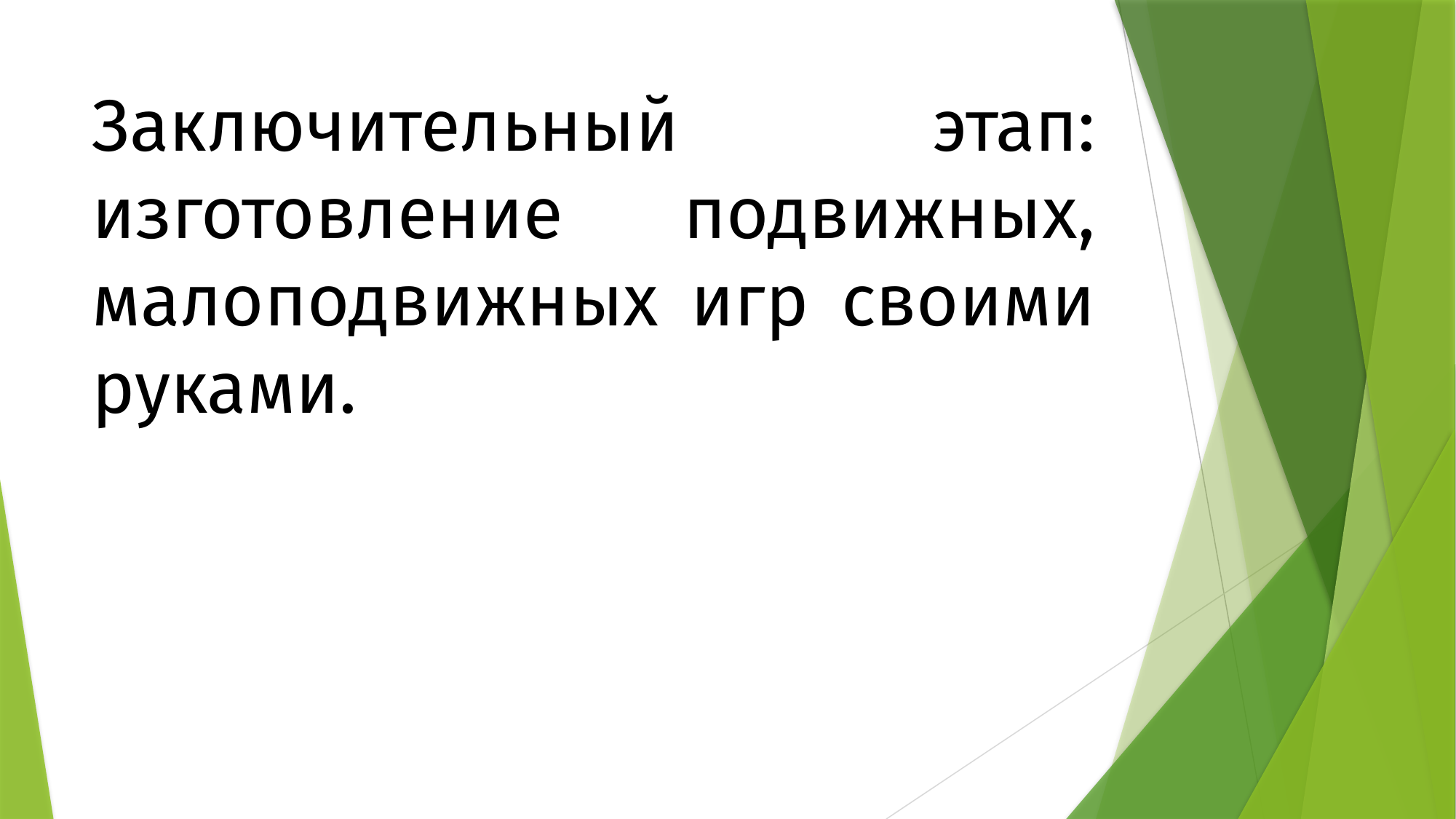

# Заключительный этап: изготовление подвижных, малоподвижных игр своими руками.